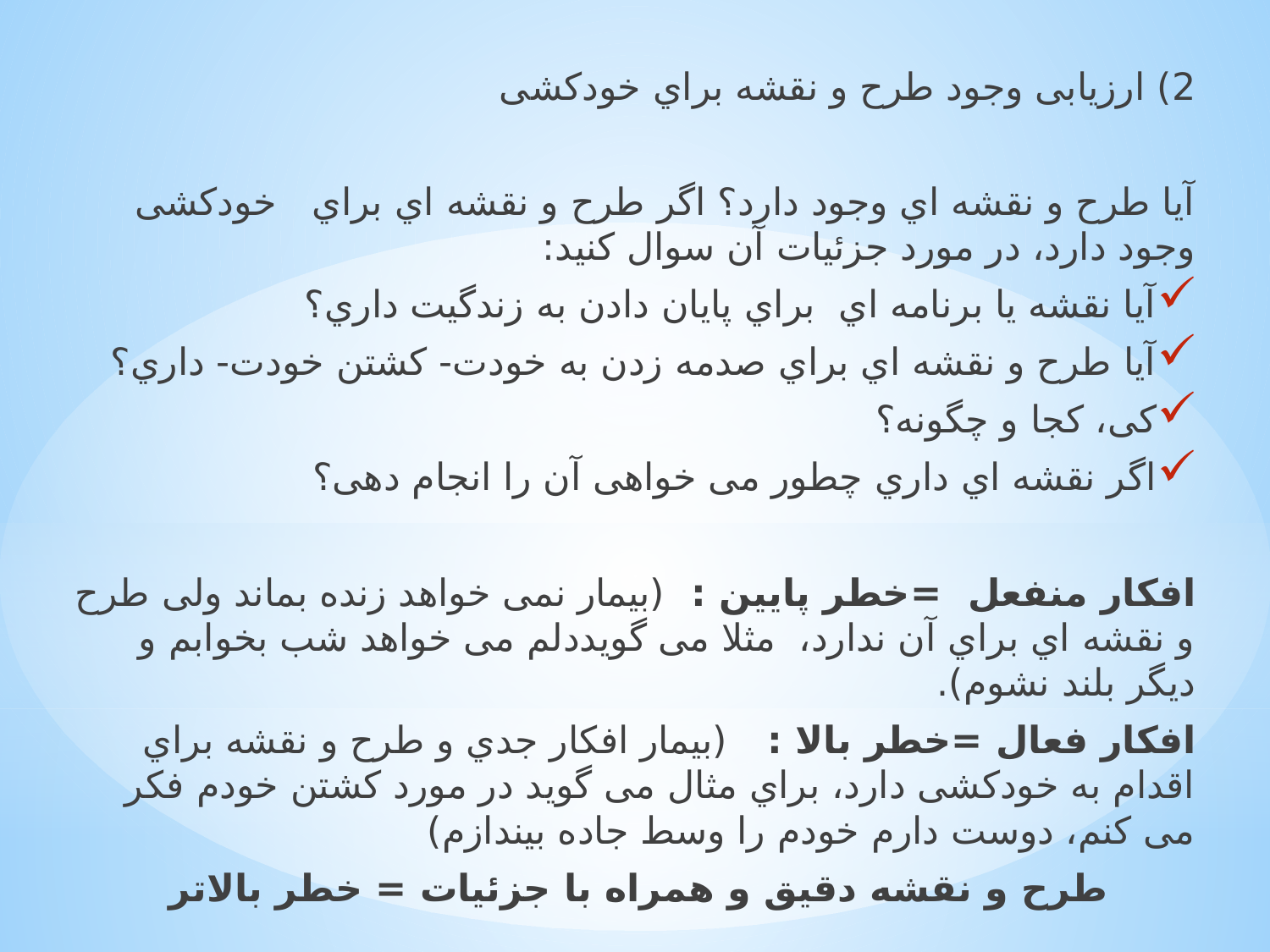

2) ارزﯾﺎﺑﯽ وﺟﻮد ﻃﺮح و ﻧﻘﺸﻪ ﺑﺮاي ﺧﻮدﮐﺸﯽ

آﯾﺎ ﻃﺮح و ﻧﻘﺸﻪ اي وﺟﻮد دارد؟ اﮔﺮ ﻃﺮح و ﻧﻘﺸﻪ اي ﺑﺮاي   ﺧﻮدﮐﺸﯽ وﺟﻮد دارد، در ﻣﻮرد ﺟﺰﺋﯿﺎت آن ﺳﻮال ﮐﻨﯿﺪ:
آﯾﺎ ﻧﻘﺸﻪ ﯾﺎ ﺑﺮﻧﺎﻣﻪ اي  ﺑﺮاي ﭘﺎﯾﺎن دادن ﺑﻪ زﻧﺪﮔﯿﺖ داري؟
آﯾﺎ ﻃﺮح و ﻧﻘﺸﻪ اي ﺑﺮاي ﺻﺪﻣﻪ زدن ﺑﻪ ﺧﻮدت- ﮐﺸﺘﻦ ﺧﻮدت- داري؟
ﮐﯽ، ﮐﺠﺎ و ﭼﮕﻮﻧﻪ؟
اﮔﺮ ﻧﻘﺸﻪ اي داري ﭼﻄﻮر ﻣﯽ ﺧﻮاﻫﯽ آن را اﻧﺠﺎم دﻫﯽ؟

اﻓﮑﺎر ﻣﻨﻔﻌﻞ  =ﺧﻄﺮ ﭘﺎﯾﯿﻦ :  (ﺑﯿﻤﺎر ﻧﻤﯽ ﺧﻮاﻫﺪ زﻧﺪه ﺑﻤﺎﻧﺪ وﻟﯽ ﻃﺮح و ﻧﻘﺸﻪ اي ﺑﺮاي آن ﻧﺪارد،  ﻣﺜﻼ ﻣﯽ ﮔﻮﯾﺪدﻟﻢ ﻣﯽ ﺧﻮاﻫﺪ ﺷﺐ ﺑﺨﻮاﺑﻢ و دﯾﮕﺮ ﺑﻠﻨﺪ ﻧﺸﻮم).
اﻓﮑﺎر ﻓﻌﺎل =ﺧﻄﺮ ﺑﺎﻻ :   (ﺑﯿﻤﺎر اﻓﮑﺎر ﺟﺪي و ﻃﺮح و ﻧﻘﺸﻪ ﺑﺮاي اﻗﺪام ﺑﻪ ﺧﻮدﮐﺸﯽ دارد، ﺑﺮاي ﻣﺜﺎل ﻣﯽ ﮔﻮﯾﺪ در ﻣﻮرد ﮐﺸﺘﻦ ﺧﻮدم ﻓﮑﺮ ﻣﯽ ﮐﻨﻢ، دوﺳﺖ دارم ﺧﻮدم را وﺳﻂ ﺟﺎده ﺑﯿﻨﺪازم)
ﻃﺮح و ﻧﻘﺸﻪ دﻗﯿﻖ و ﻫﻤﺮاه ﺑﺎ ﺟﺰﺋﯿﺎت = ﺧﻄﺮ ﺑﺎﻻﺗﺮ